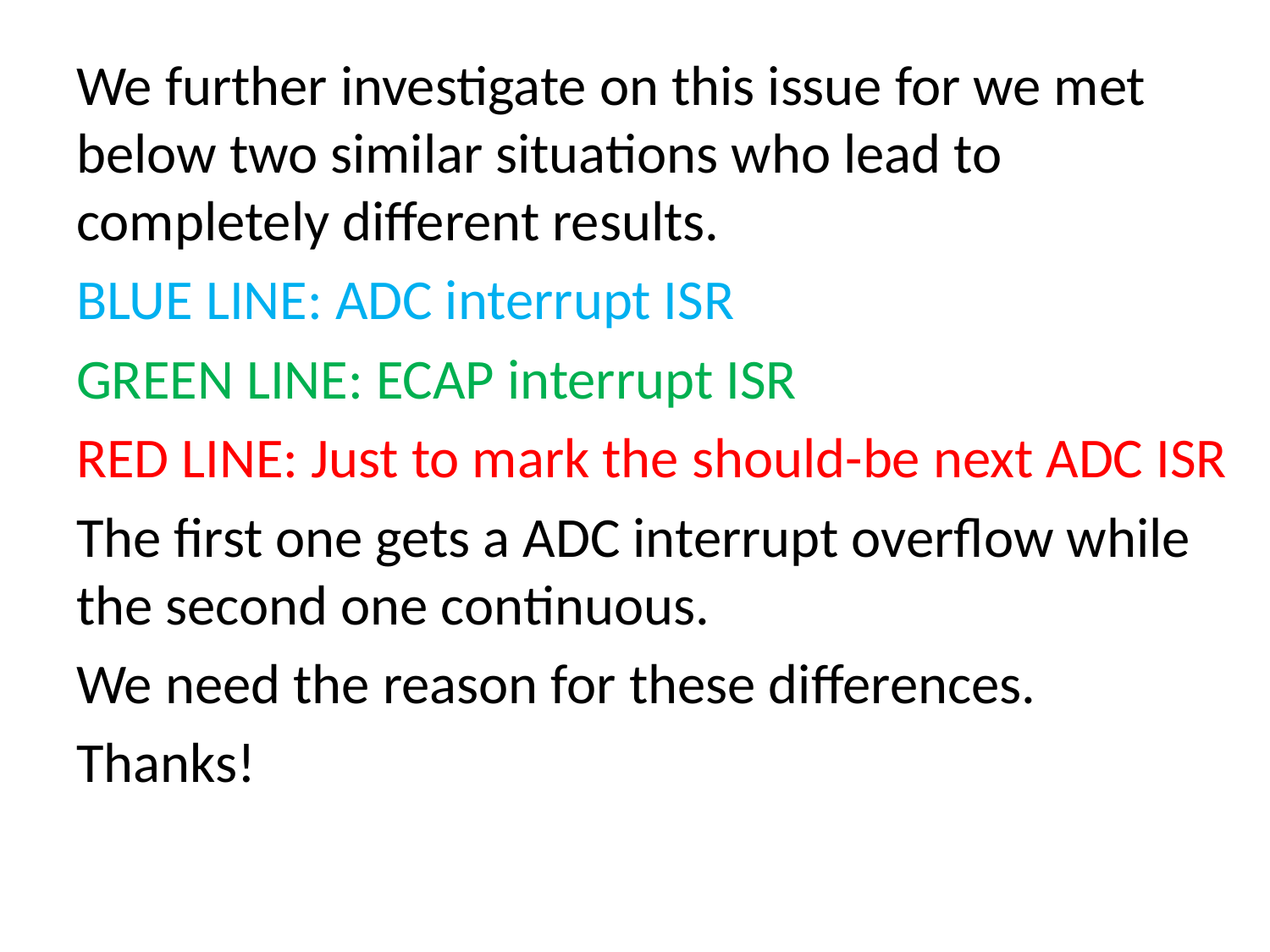

We further investigate on this issue for we met below two similar situations who lead to completely different results.
BLUE LINE: ADC interrupt ISR
GREEN LINE: ECAP interrupt ISR
RED LINE: Just to mark the should-be next ADC ISR
The first one gets a ADC interrupt overflow while the second one continuous.
We need the reason for these differences.
Thanks!